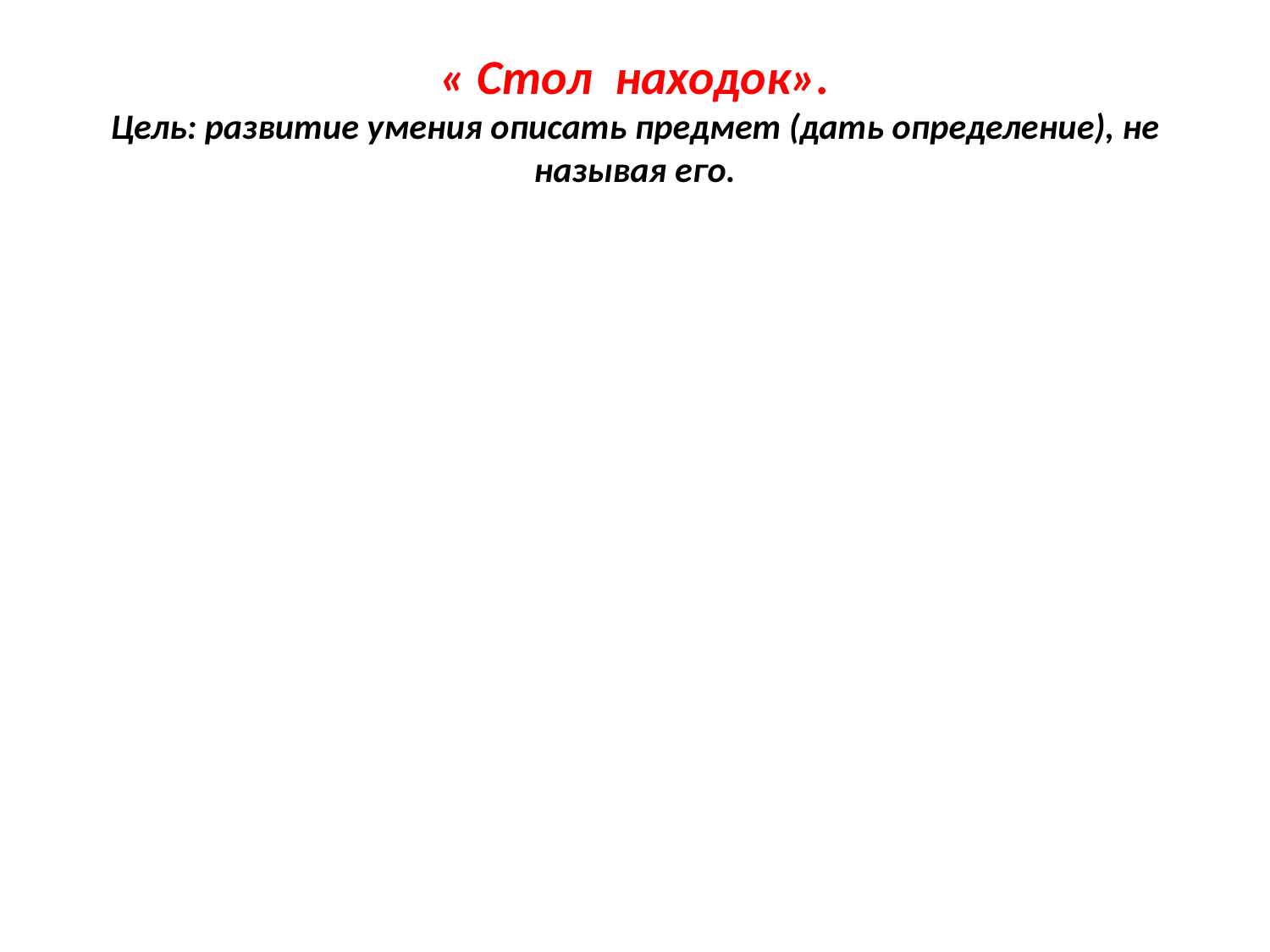

# « Стол  находок». Цель: развитие умения описать предмет (дать определение), не называя его.